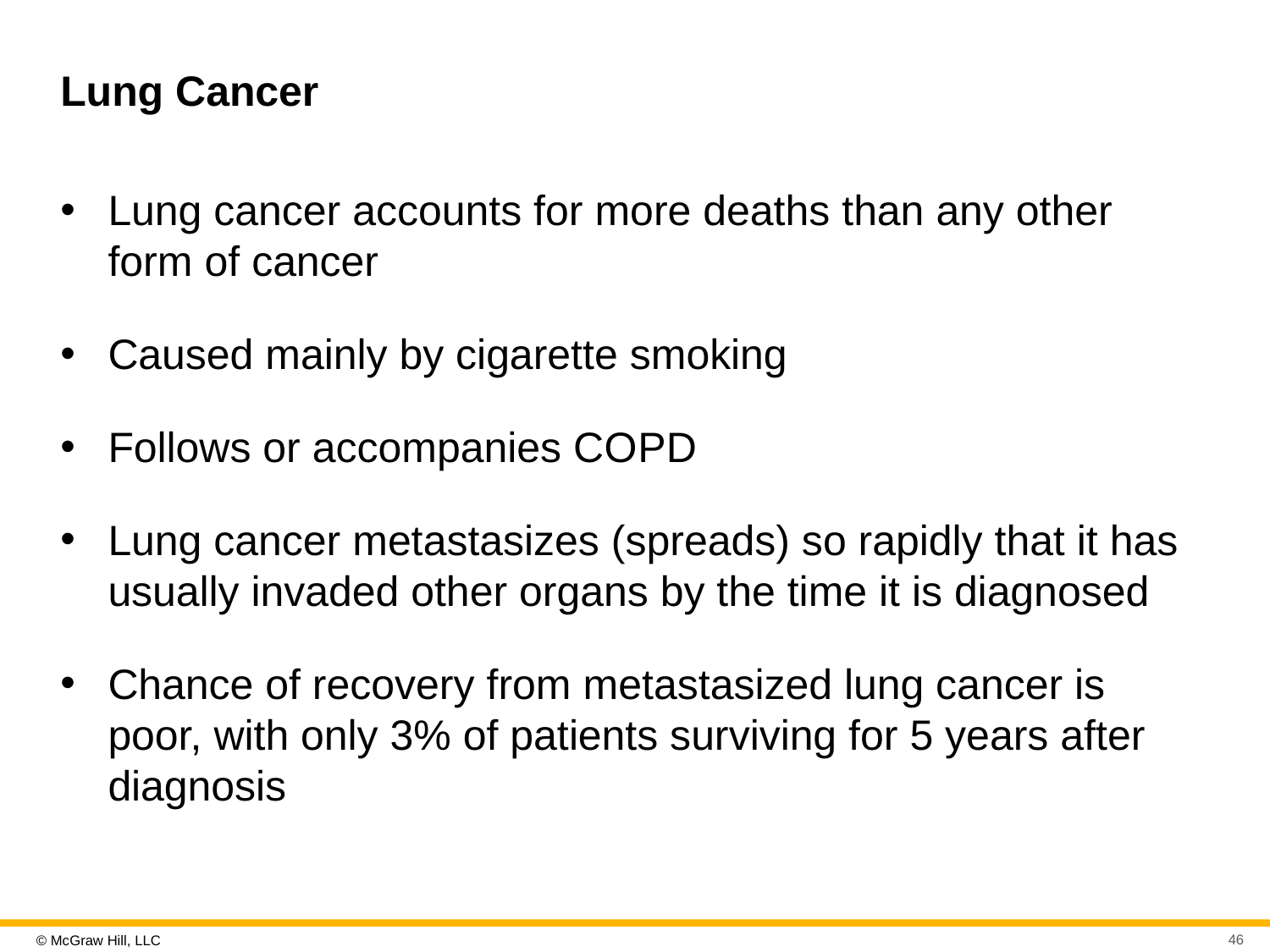

# Lung Cancer
Lung cancer accounts for more deaths than any other form of cancer
Caused mainly by cigarette smoking
Follows or accompanies C O P D
Lung cancer metastasizes (spreads) so rapidly that it has usually invaded other organs by the time it is diagnosed
Chance of recovery from metastasized lung cancer is poor, with only 3% of patients surviving for 5 years after diagnosis
46